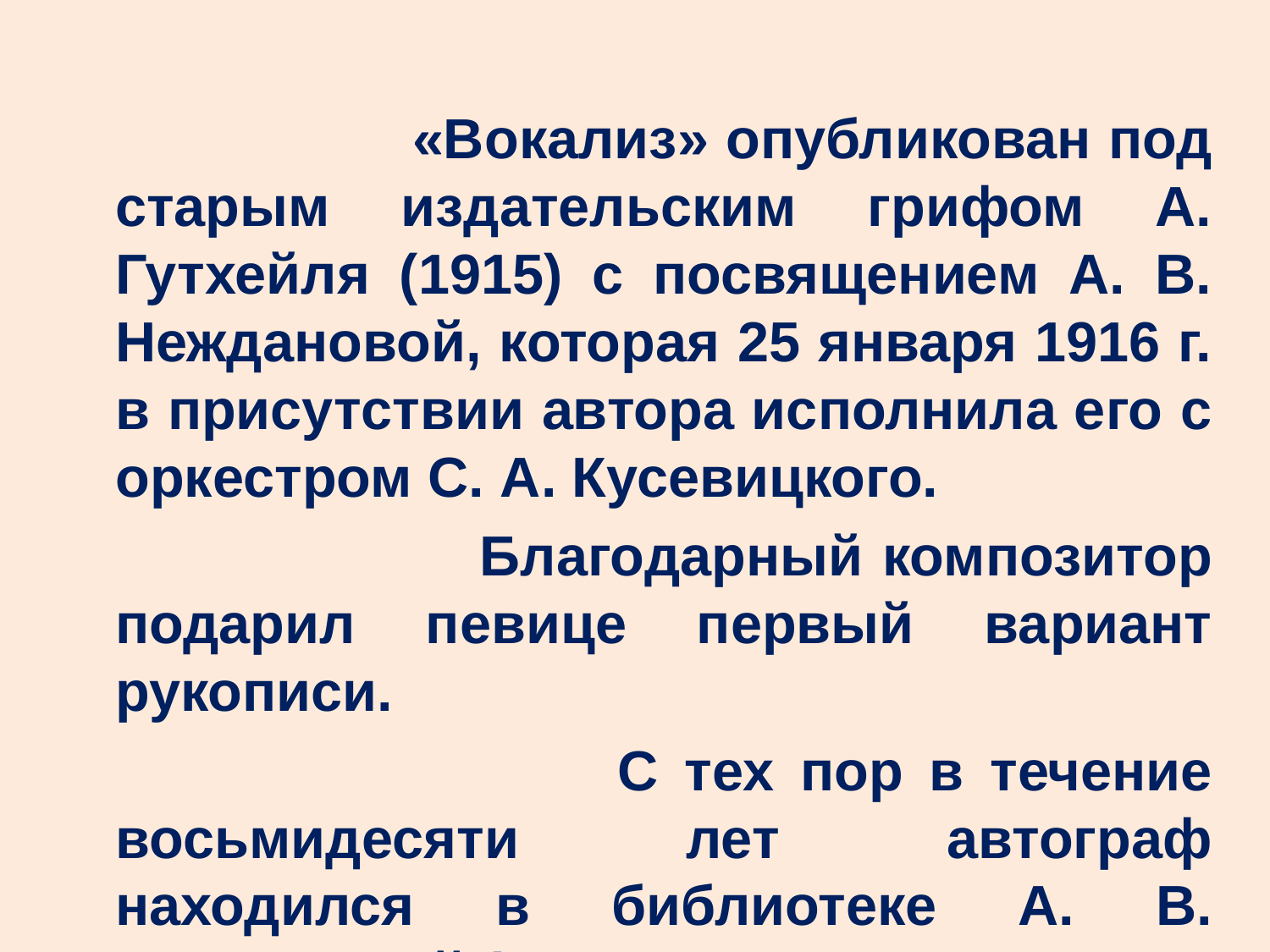

«Вокализ» опубликован под старым издательским грифом А. Гутхейля (1915) с посвящением А. В. Неждановой, которая 25 января 1916 г. в присутствии автора исполнила его с оркестром С. А. Кусевицкого.
                     Благодарный композитор подарил певице первый вариант рукописи.
                     С тех пор в течение восьмидесяти лет автограф находился в библиотеке А. В. Неждановой (после ее смерти в 1950 г. – Мемориальном музее-квартире).